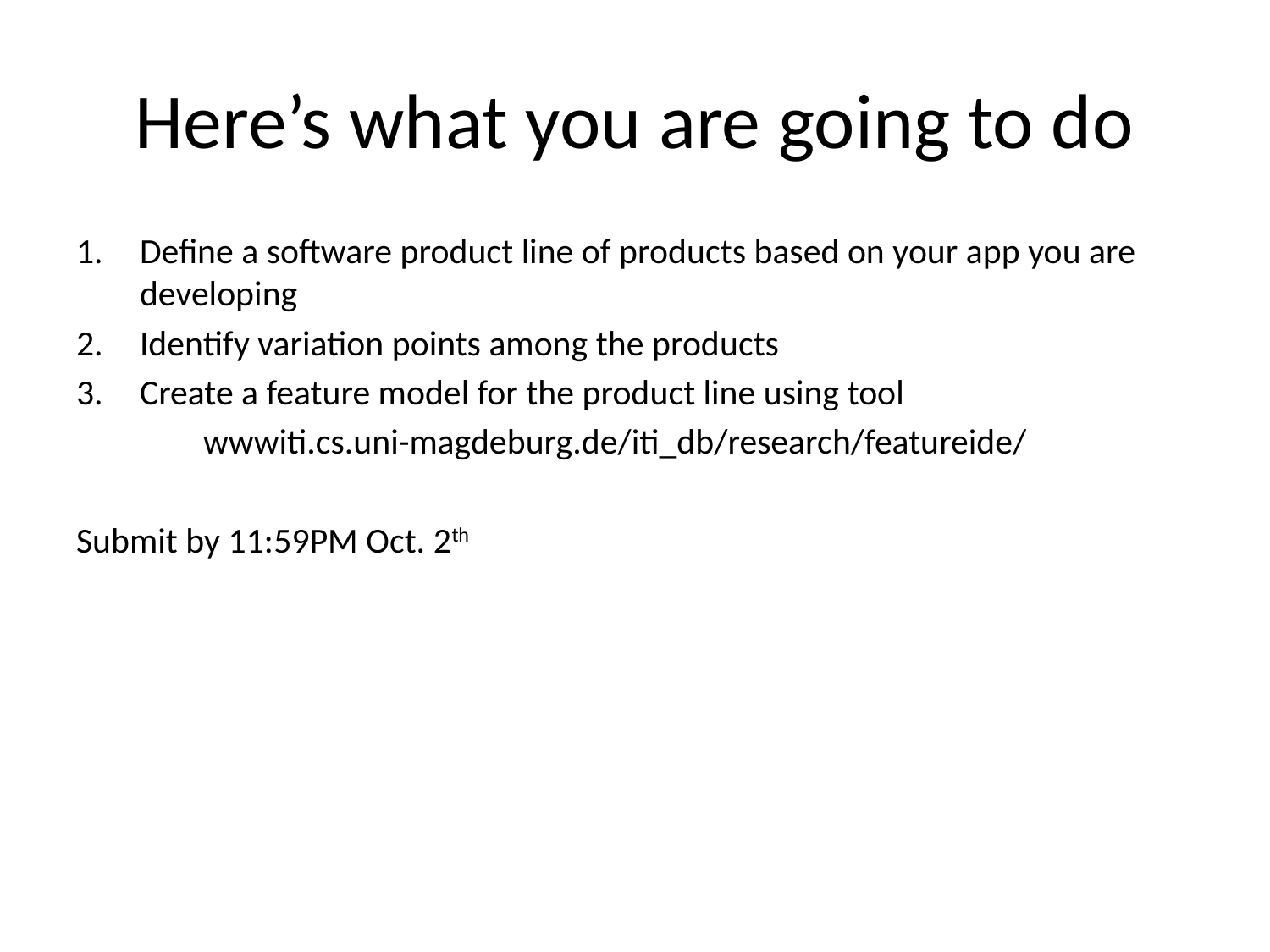

# Here’s what you are going to do
Define a software product line of products based on your app you are developing
Identify variation points among the products
Create a feature model for the product line using tool
	wwwiti.cs.uni-magdeburg.de/iti_db/research/featureide/‎

Submit by 11:59PM Oct. 2th